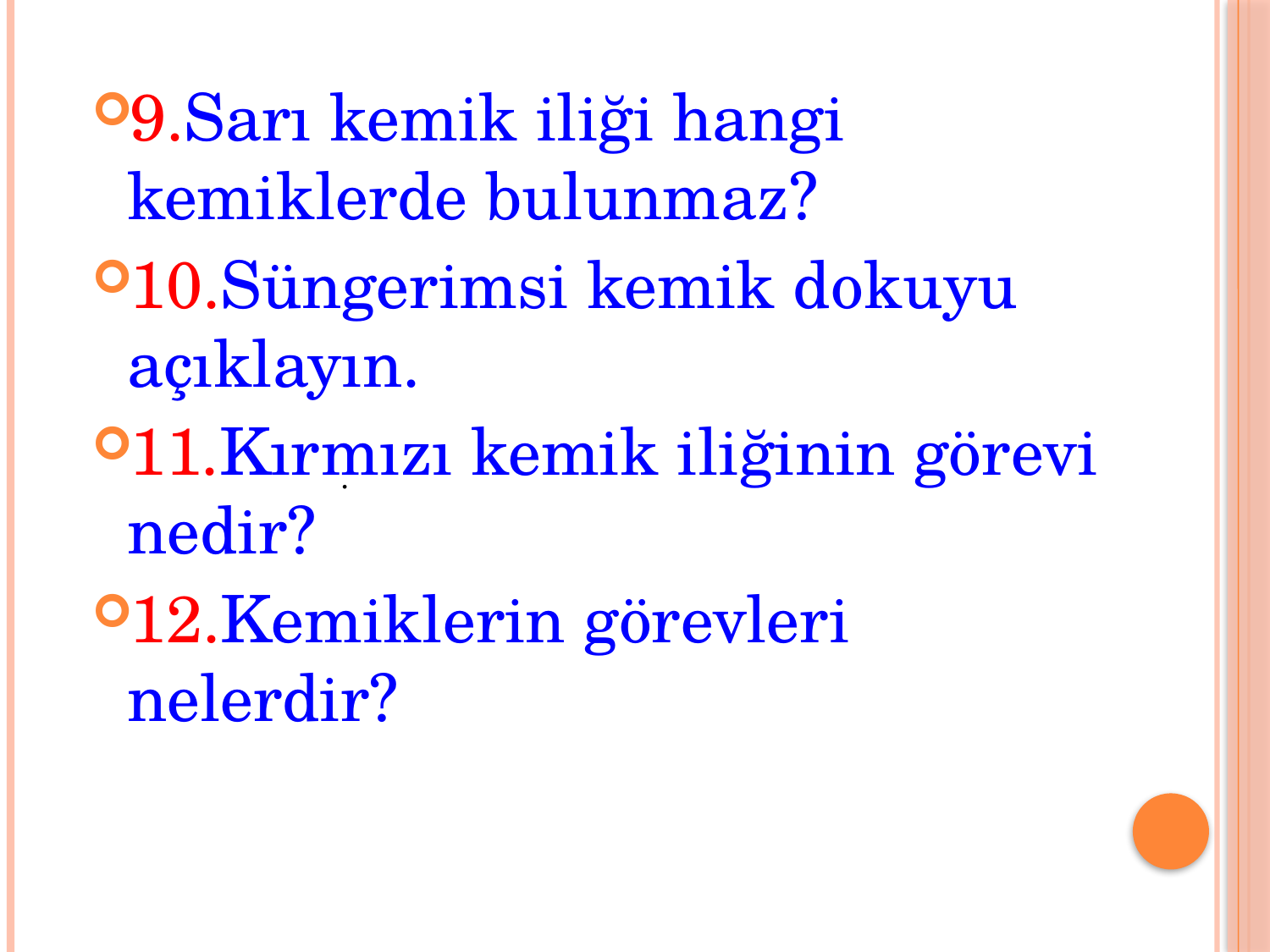

9.Sarı kemik iliği hangi kemiklerde bulunmaz?
10.Süngerimsi kemik dokuyu açıklayın.
11.Kırmızı kemik iliğinin görevi nedir?
12.Kemiklerin görevleri nelerdir?
.